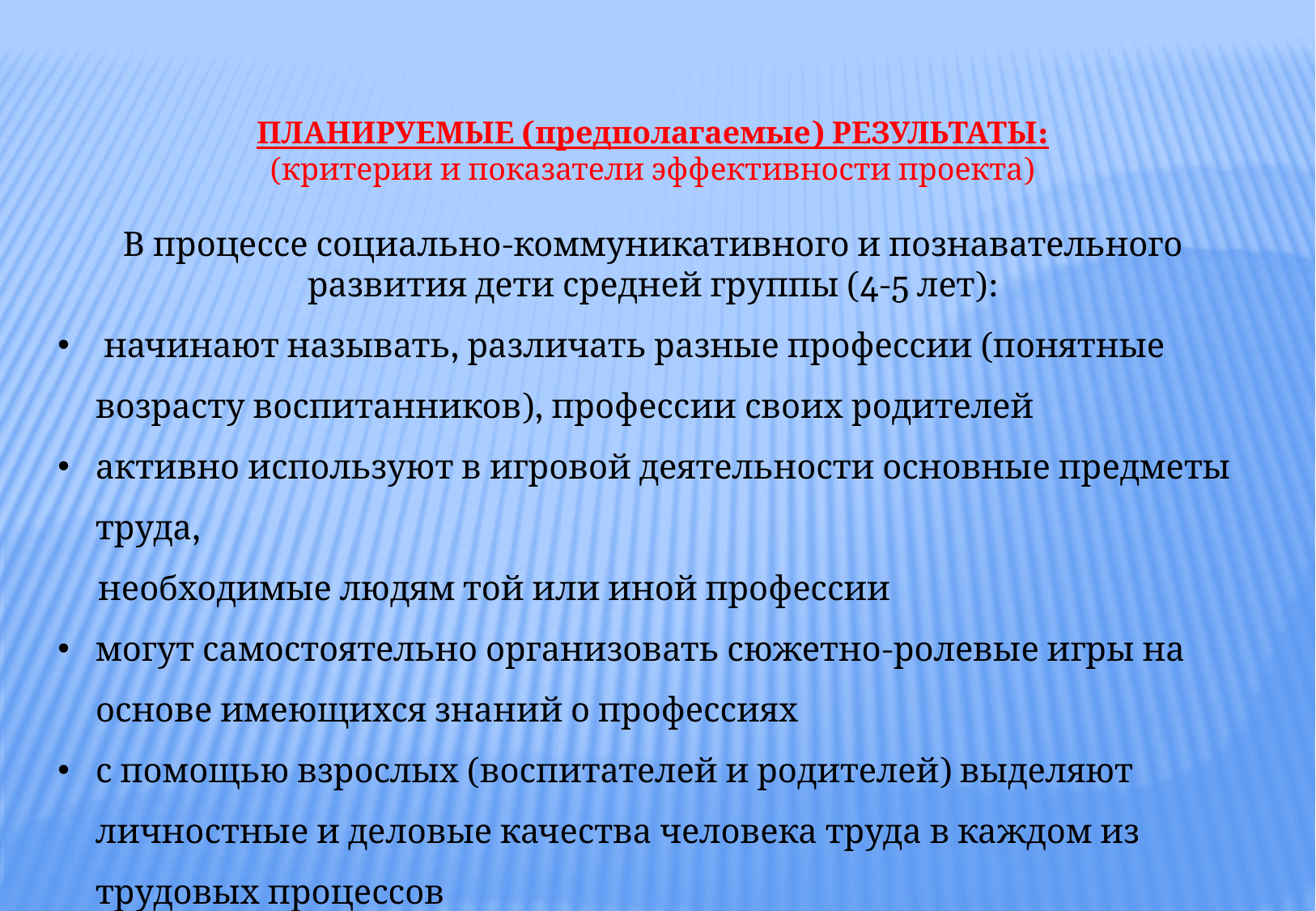

ПЛАНИРУЕМЫЕ (предполагаемые) РЕЗУЛЬТАТЫ:
(критерии и показатели эффективности проекта)

В процессе социально-коммуникативного и познавательного развития дети средней группы (4-5 лет):
 начинают называть, различать разные профессии (понятные возрасту воспитанников), профессии своих родителей
активно используют в игровой деятельности основные предметы труда,
     необходимые людям той или иной профессии
могут самостоятельно организовать сюжетно-ролевые игры на основе имеющихся знаний о профессиях
с помощью взрослых (воспитателей и родителей) выделяют личностные и деловые качества человека труда в каждом из трудовых процессов
дети бережно относятся к своим вещам, игрушкам, книгам.